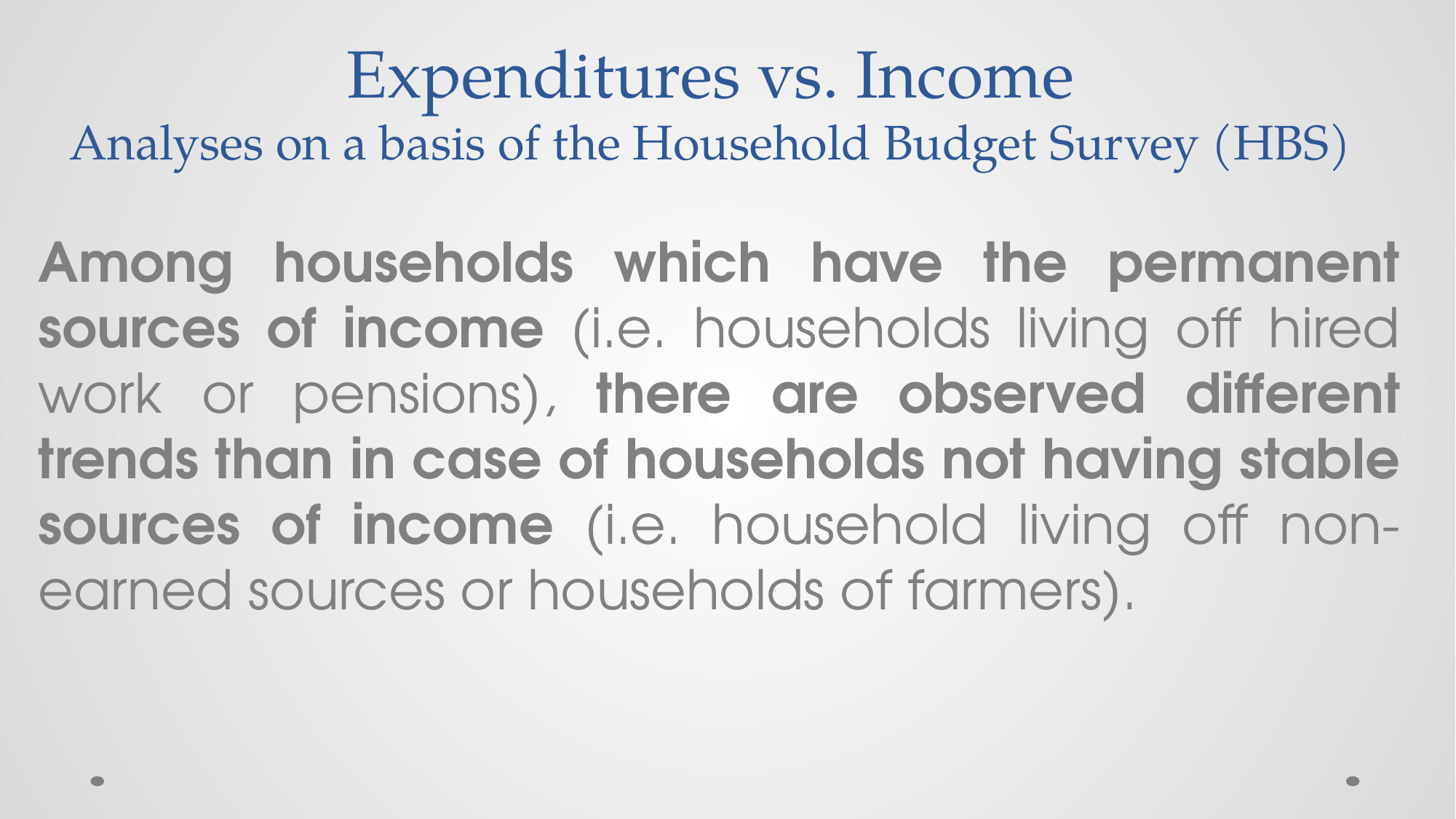

# Expenditures vs. Income Analyses on a basis of the Household Budget Survey (HBS)
Among households which have the permanent sources of income (i.e. households living off hired work or pensions), there are observed different trends than in case of households not having stable sources of income (i.e. household living off non-earned sources or households of farmers).